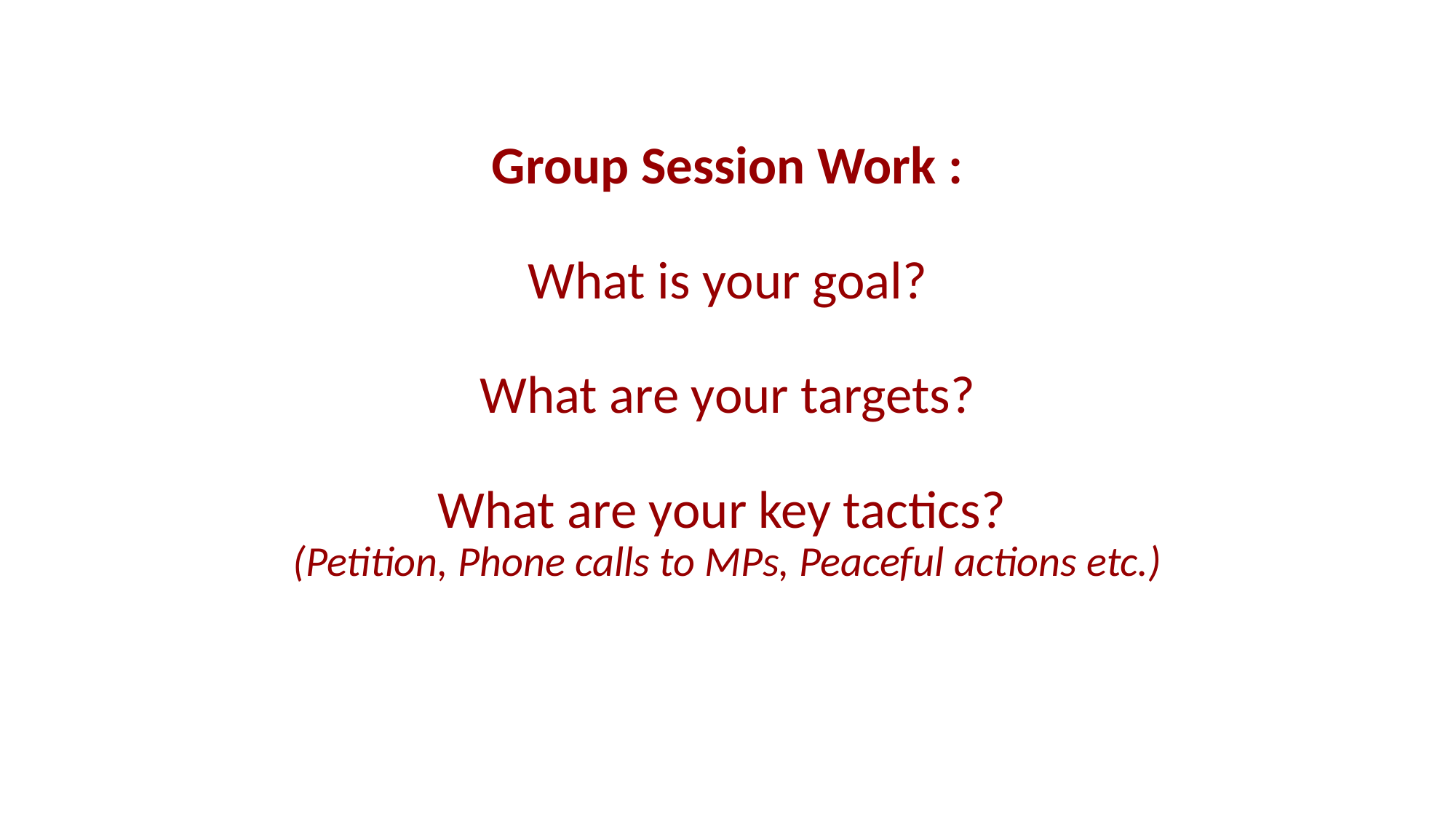

# Group Session Work :   What is your goal? What are your targets? What are your key tactics? (Petition, Phone calls to MPs, Peaceful actions etc.)